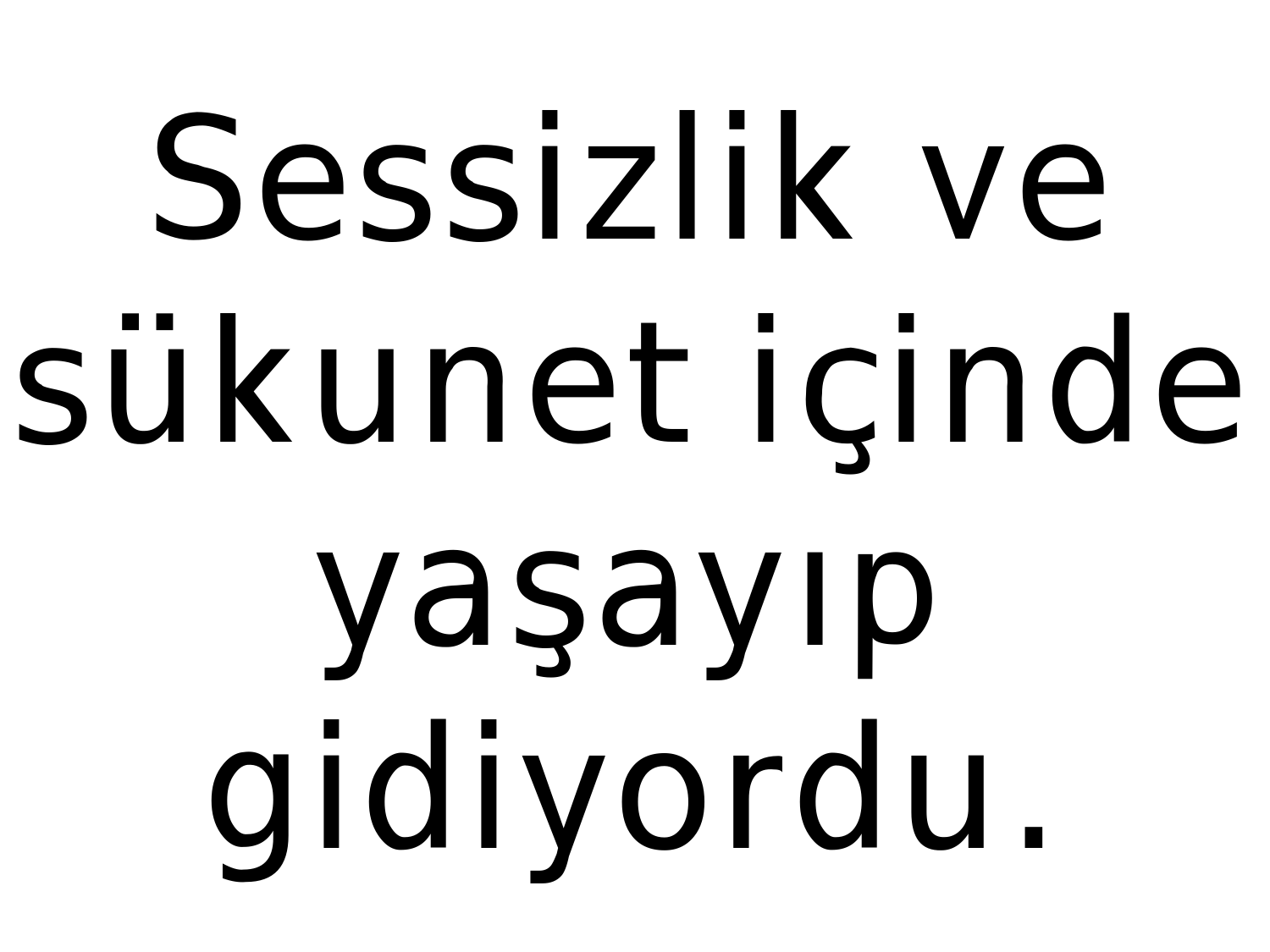

# Sessizlik ve sükunet içinde yaşayıp gidiyordu.